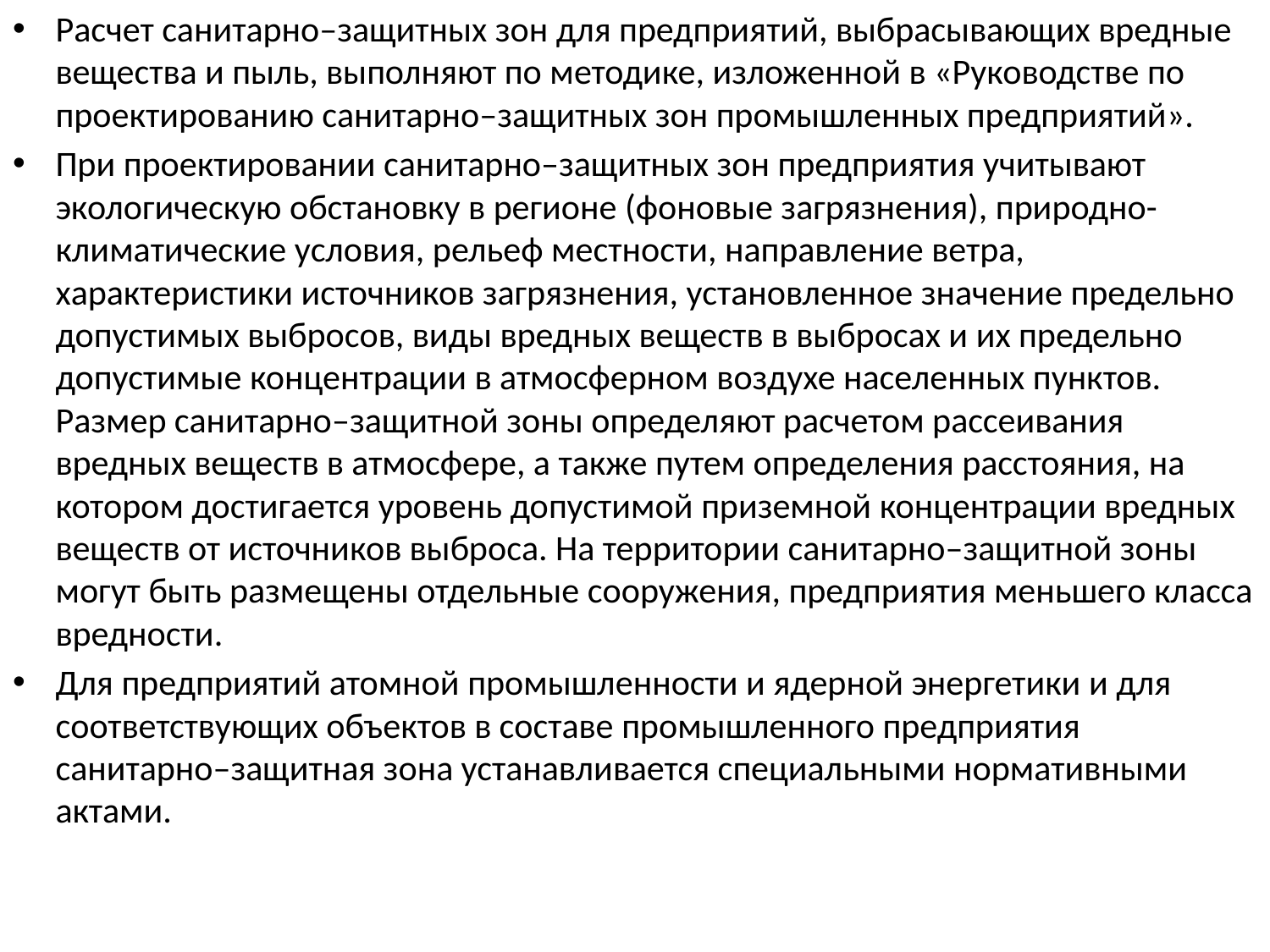

Расчет санитарно–защитных зон для предприятий, выбрасывающих вредные вещества и пыль, выполняют по методике, изложенной в «Руководстве по проектированию санитарно–защитных зон промышленных предприятий».
При проектировании санитарно–защитных зон предприятия учитывают экологическую обстановку в регионе (фоновые загрязнения), природно-климатические условия, рельеф местности, направление ветра, характеристики источников загрязнения, установленное значение предельно допустимых выбросов, виды вредных веществ в выбросах и их предельно допустимые концентрации в атмосферном воздухе населенных пунктов. Размер санитарно–защитной зоны определяют расчетом рассеивания вредных веществ в атмосфере, а также путем определения расстояния, на котором достигается уровень допустимой приземной концентрации вредных веществ от источников выброса. На территории санитарно–защитной зоны могут быть размещены отдельные сооружения, предприятия меньшего класса вредности.
Для предприятий атомной промышленности и ядерной энергетики и для соответствующих объектов в составе промышленного предприятия санитарно–защитная зона устанавливается специальными нормативными актами.